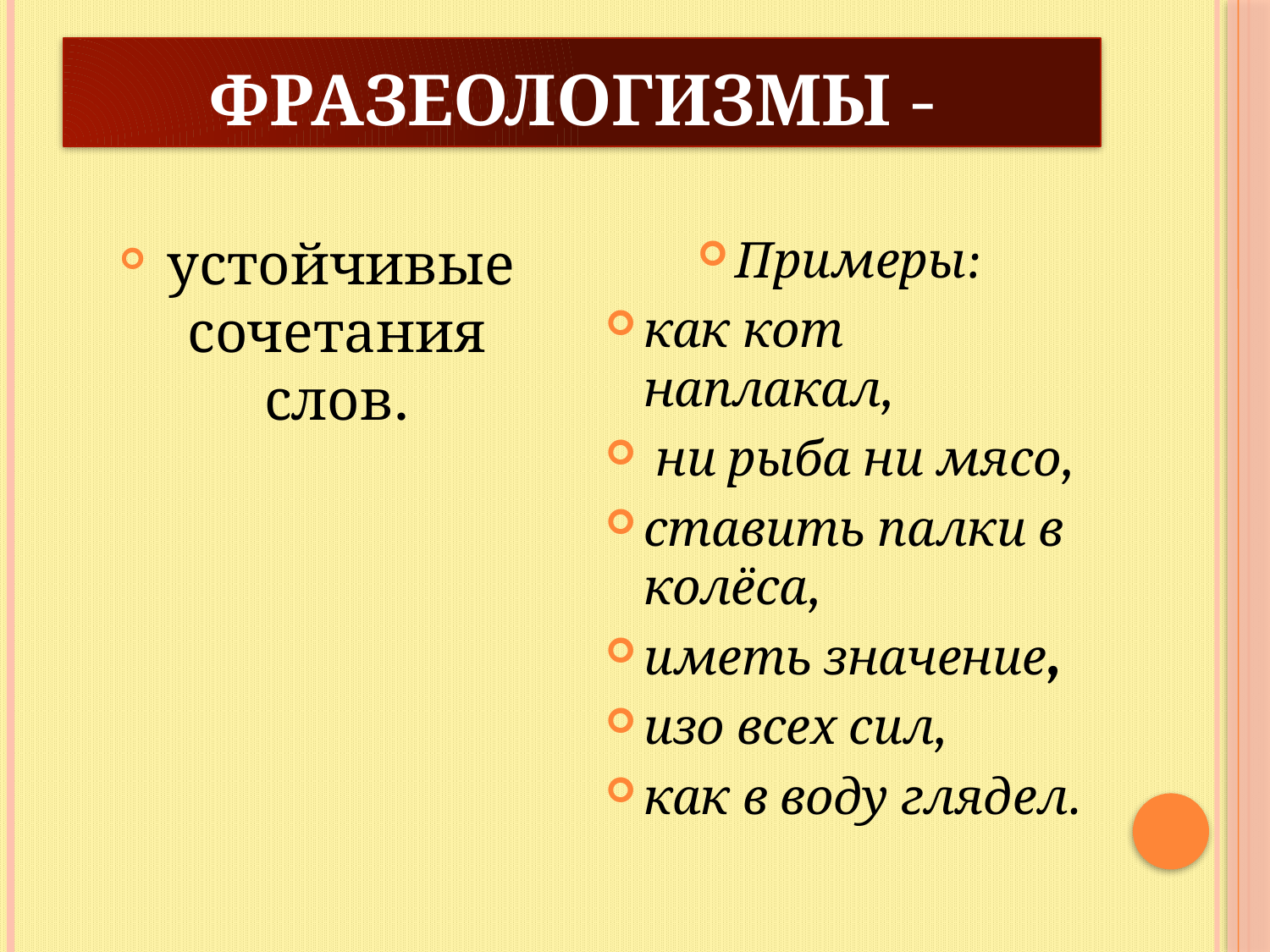

# Фразеологизмы -
 устойчивые сочетания слов.

Примеры:
как кот наплакал,
 ни рыба ни мясо,
ставить палки в колёса,
иметь значение,
изо всех сил,
как в воду глядел.